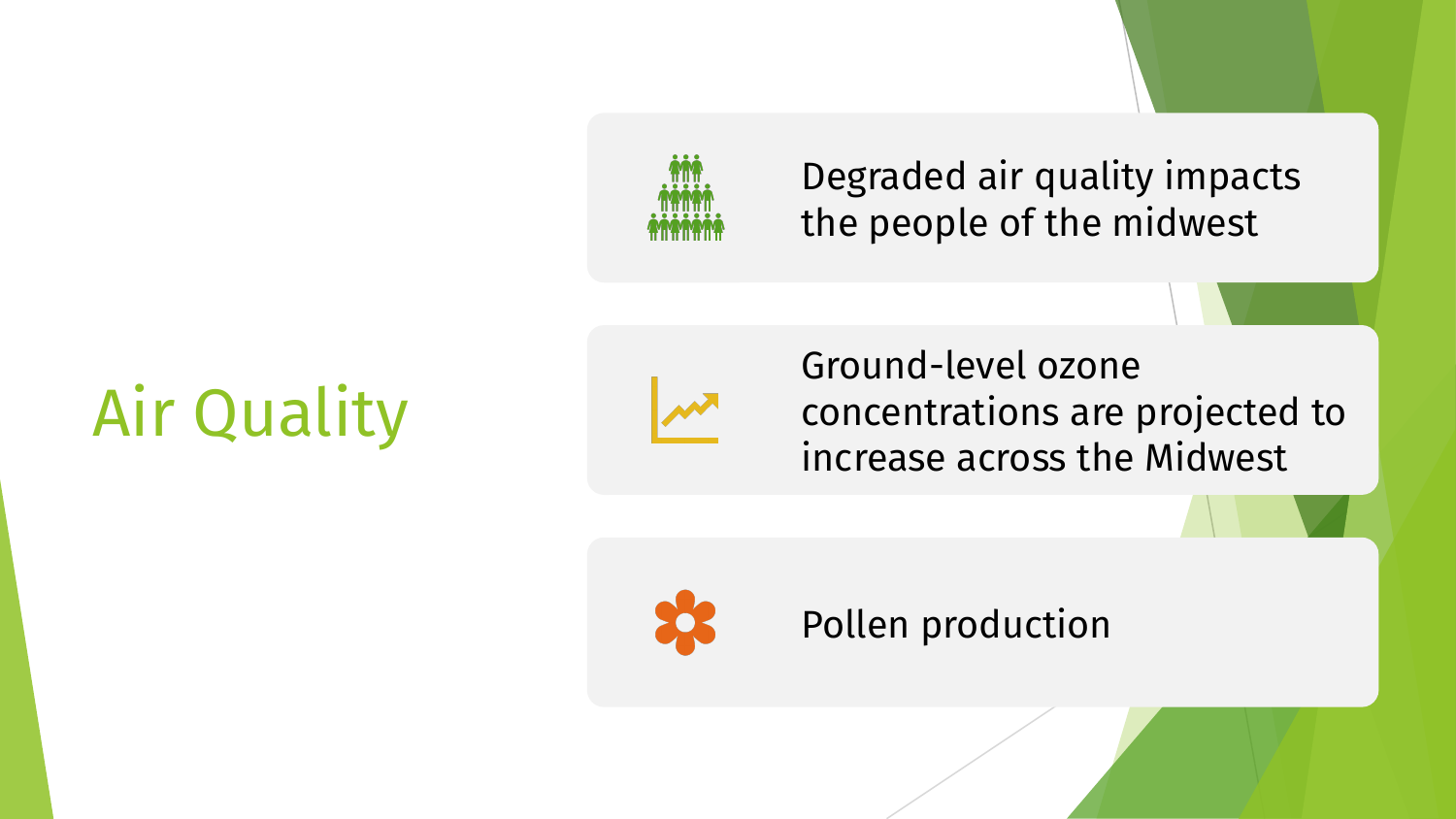

Degraded air quality impacts the people of the midwest

Ground-level ozone concentrations are projected to increase across the Midwest

Pollen production

# Air Quality